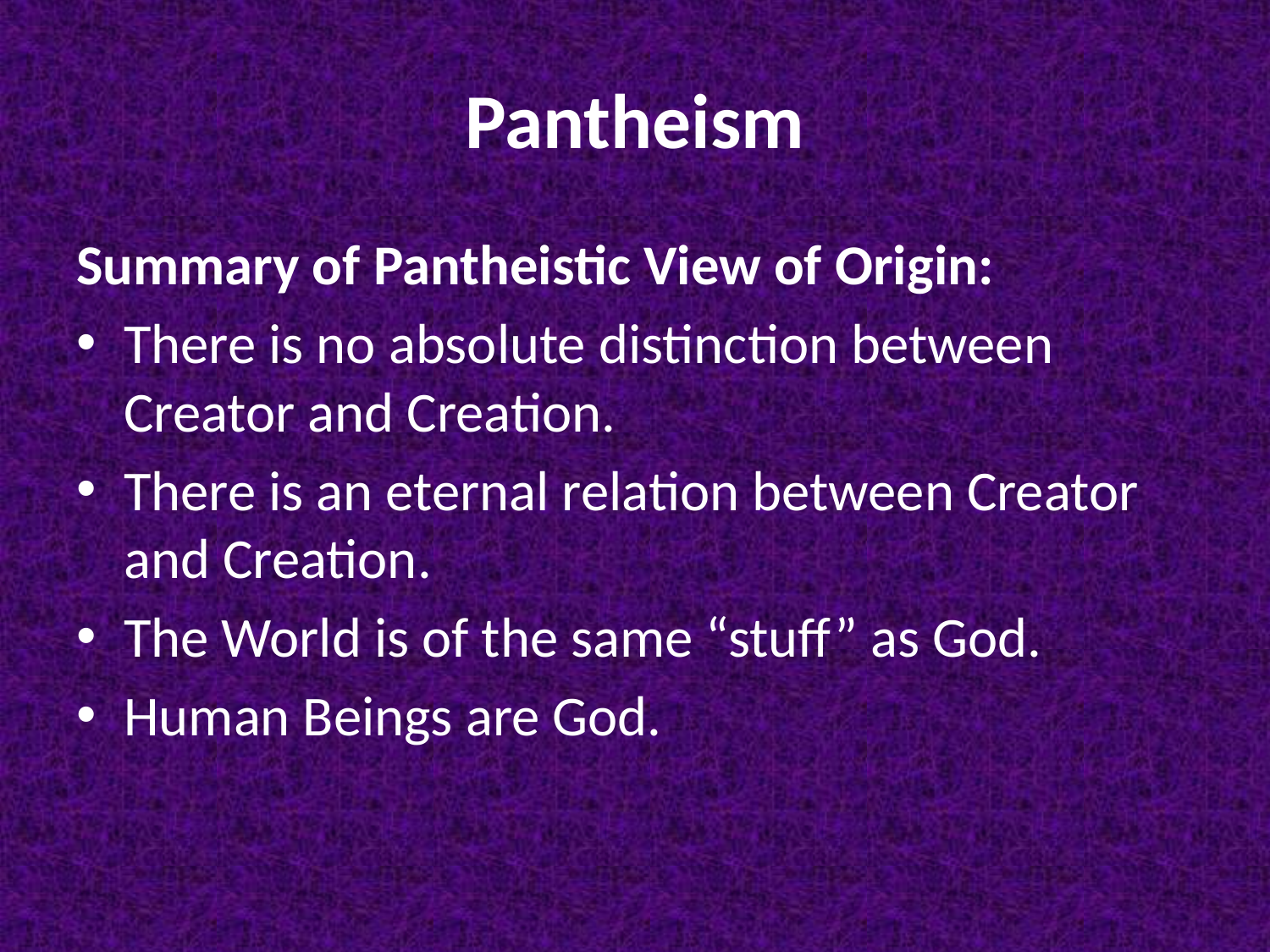

# Pantheism
Summary of Pantheistic View of Origin:
There is no absolute distinction between Creator and Creation.
There is an eternal relation between Creator and Creation.
The World is of the same “stuff” as God.
Human Beings are God.